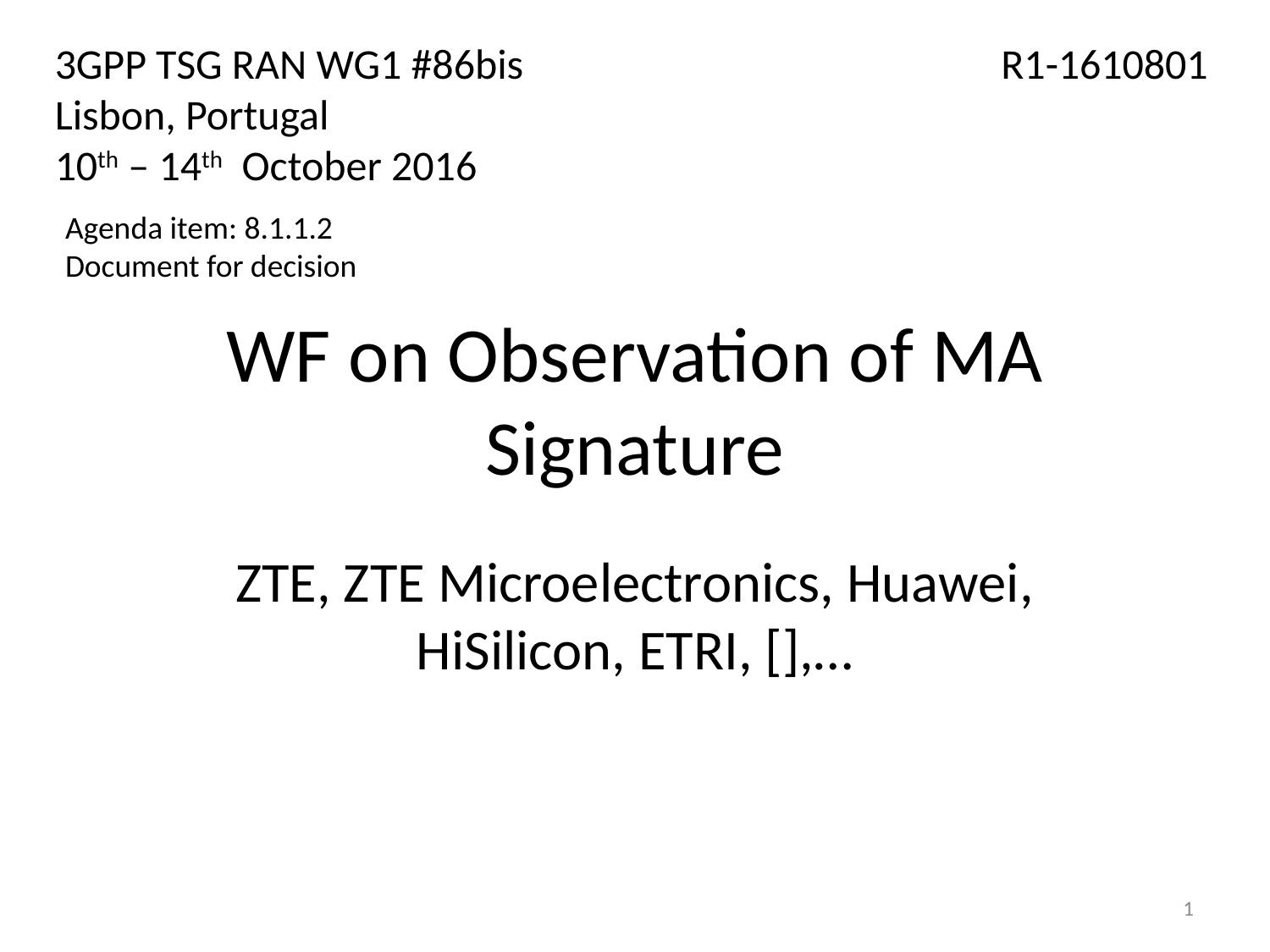

3GPP TSG RAN WG1 #86bis				      R1-1610801
Lisbon, Portugal
10th – 14th  October 2016
Agenda item: 8.1.1.2
Document for decision
# WF on Observation of MA Signature
ZTE, ZTE Microelectronics, Huawei, HiSilicon, ETRI, [],…
1